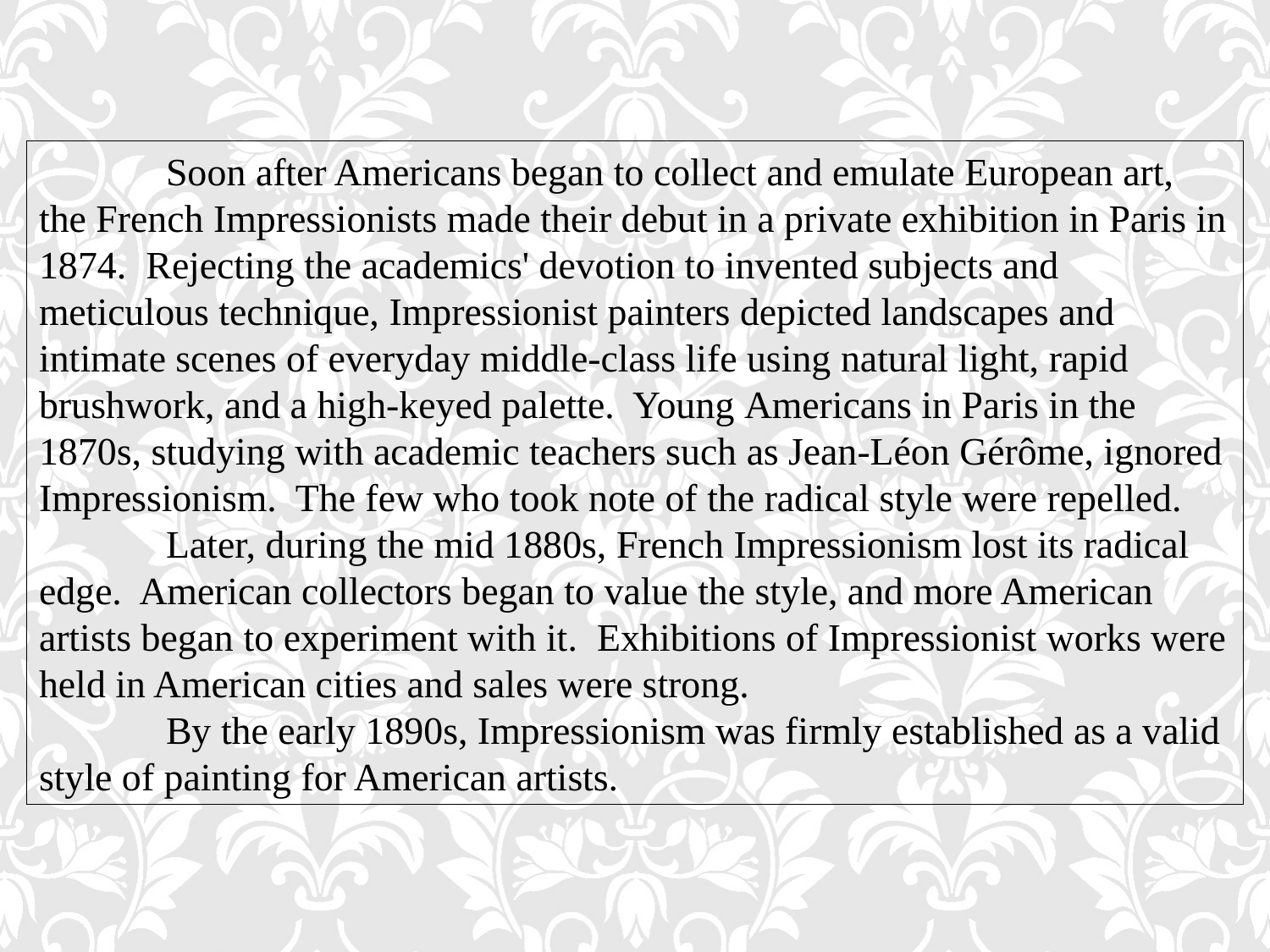

Soon after Americans began to collect and emulate European art, the French Impressionists made their debut in a private exhibition in Paris in 1874.  Rejecting the academics' devotion to invented subjects and meticulous technique, Impressionist painters depicted landscapes and intimate scenes of everyday middle-class life using natural light, rapid brushwork, and a high-keyed palette.  Young Americans in Paris in the 1870s, studying with academic teachers such as Jean-Léon Gérôme, ignored Impressionism.  The few who took note of the radical style were repelled.
	Later, during the mid 1880s, French Impressionism lost its radical edge.  American collectors began to value the style, and more American artists began to experiment with it.  Exhibitions of Impressionist works were held in American cities and sales were strong.
	By the early 1890s, Impressionism was firmly established as a valid style of painting for American artists.